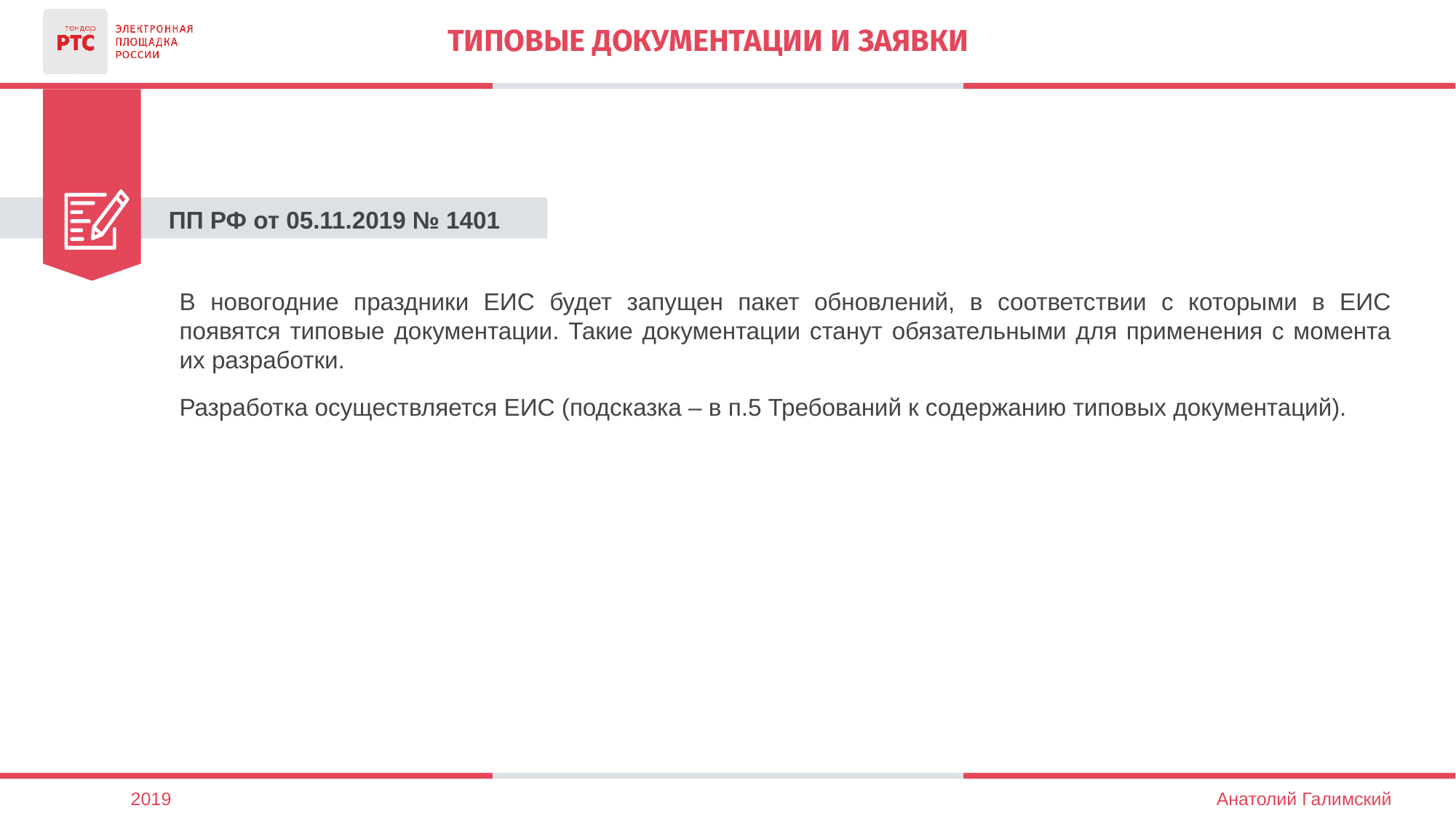

# Типовые документации и заявки

ПП РФ от 05.11.2019 № 1401
В новогодние праздники ЕИС будет запущен пакет обновлений, в соответствии с которыми в ЕИС появятся типовые документации. Такие документации станут обязательными для применения с момента их разработки.
Разработка осуществляется ЕИС (подсказка – в п.5 Требований к содержанию типовых документаций).
2019
Анатолий Галимский